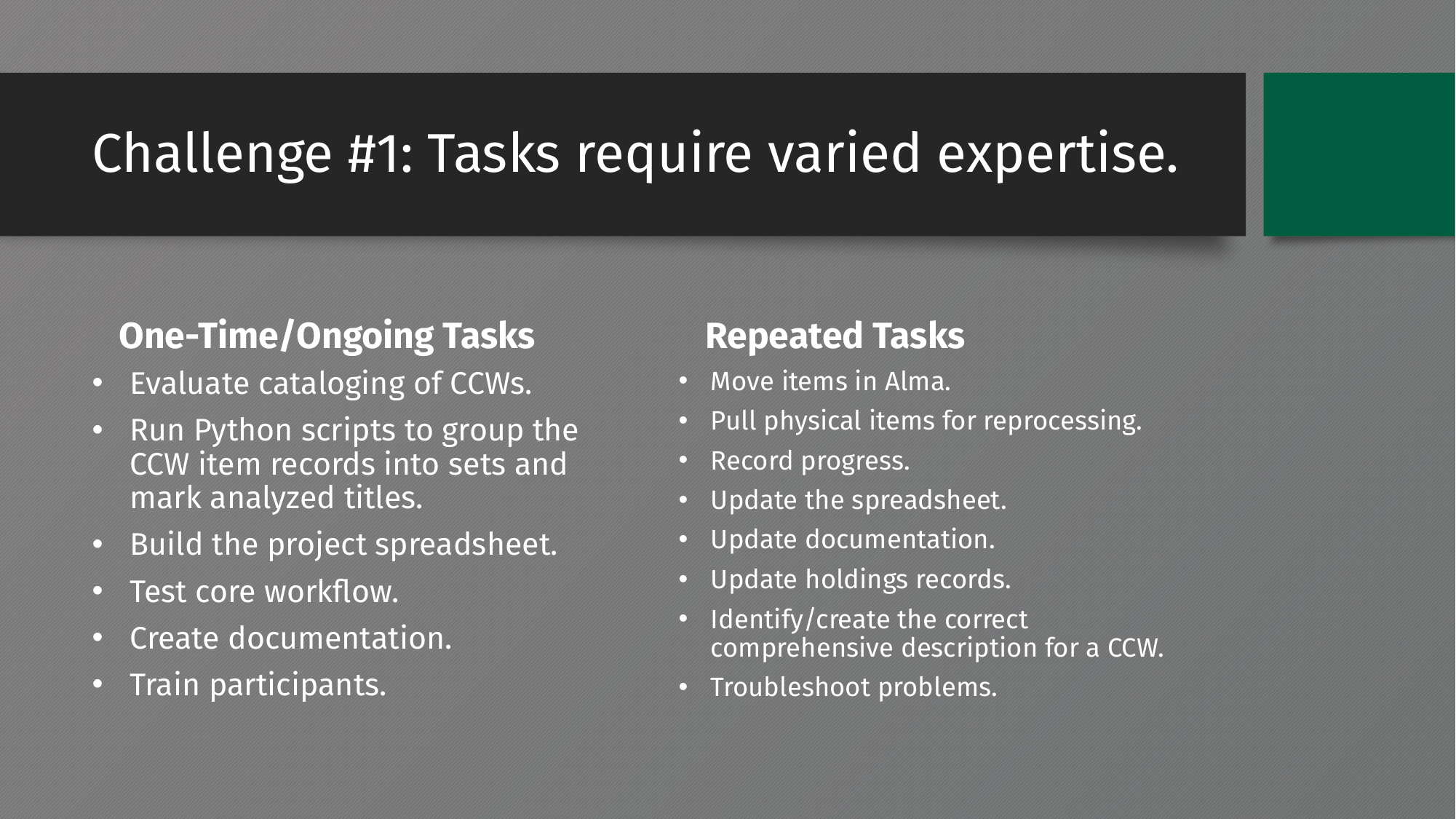

# Challenge #1: Tasks require varied expertise.
One-Time/Ongoing Tasks
Repeated Tasks
Evaluate cataloging of CCWs.
Run Python scripts to group the CCW item records into sets and mark analyzed titles.
Build the project spreadsheet.
Test core workflow.
Create documentation.
Train participants.

Move items in Alma.
Pull physical items for reprocessing.
Record progress.
Update the spreadsheet.
Update documentation.
Update holdings records.
Identify/create the correct comprehensive description for a CCW.
Troubleshoot problems.